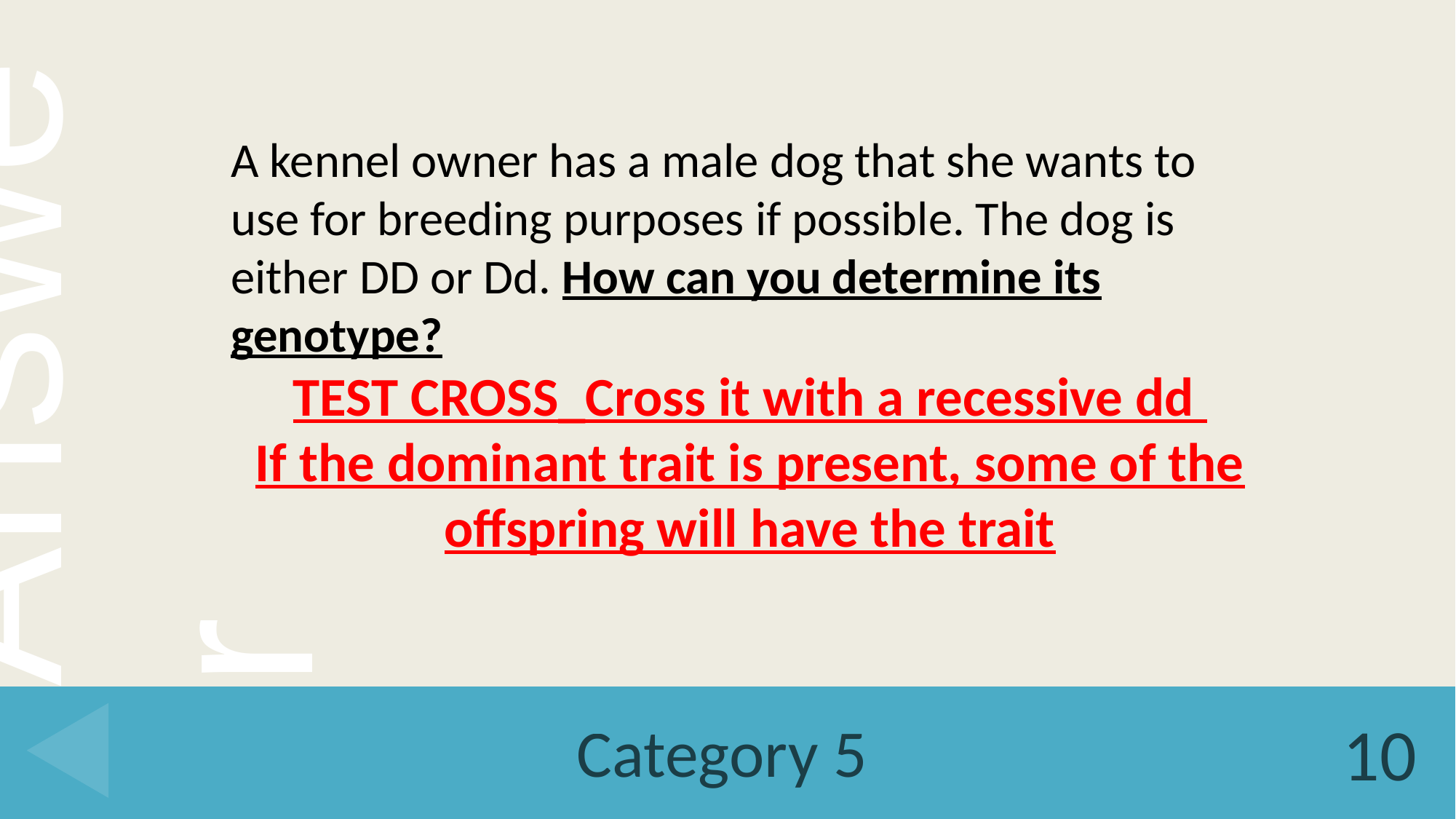

A kennel owner has a male dog that she wants to use for breeding purposes if possible. The dog is either DD or Dd. How can you determine its genotype?
TEST CROSS_Cross it with a recessive dd
If the dominant trait is present, some of the offspring will have the trait
# Category 5
10